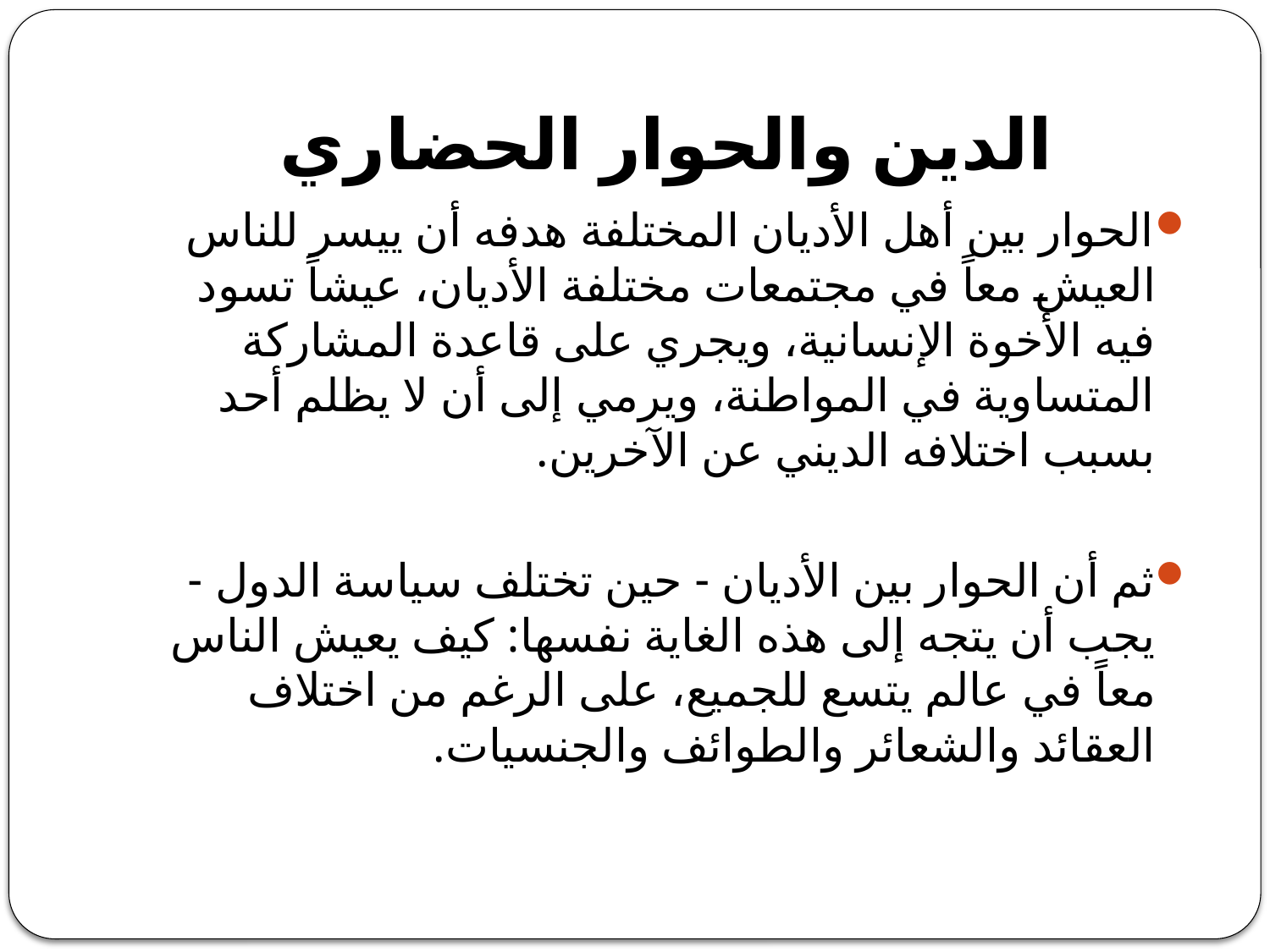

# الدين والحوار الحضاري
الحوار بين أهل الأديان المختلفة هدفه أن ييسر للناس العيش معاً في مجتمعات مختلفة الأديان، عيشاً تسود فيه الأخوة الإنسانية، ويجري على قاعدة المشاركة المتساوية في المواطنة، ويرمي إلى أن لا يظلم أحد بسبب اختلافه الديني عن الآخرين.

ثم أن الحوار بين الأديان - حين تختلف سياسة الدول - يجب أن يتجه إلى هذه الغاية نفسها: كيف يعيش الناس معاً في عالم يتسع للجميع، على الرغم من اختلاف العقائد والشعائر والطوائف والجنسيات.